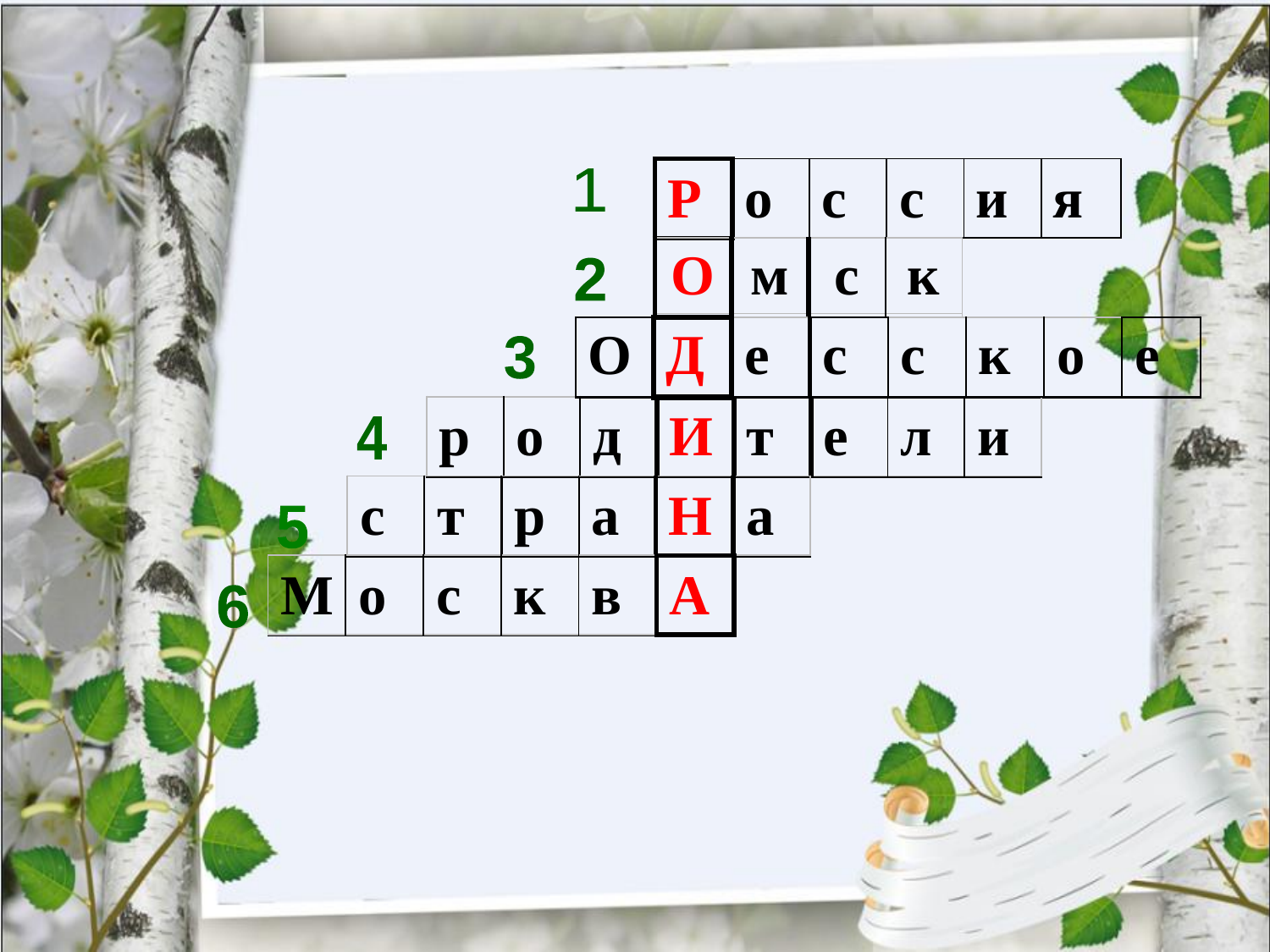

|  |  |  |  |  |  |
| --- | --- | --- | --- | --- | --- |
| Р | о | с | с | и | я |
| --- | --- | --- | --- | --- | --- |
1
|  |  |  |  |
| --- | --- | --- | --- |
| О | м | с | к |
| --- | --- | --- | --- |
2
| О | Д | е | с | с | к | о | е |
| --- | --- | --- | --- | --- | --- | --- | --- |
|  |  |  |  |  |  |  |  |
| --- | --- | --- | --- | --- | --- | --- | --- |
3
|  |  |  |  |  |  |  |  |
| --- | --- | --- | --- | --- | --- | --- | --- |
| р | о | д | И | т | е | л | и |
| --- | --- | --- | --- | --- | --- | --- | --- |
4
|  |  |  |  |  |  |  |
| --- | --- | --- | --- | --- | --- | --- |
| с | т | р | а | Н | а |
| --- | --- | --- | --- | --- | --- |
|  |  |  |  |  |  |
| --- | --- | --- | --- | --- | --- |
5
|  |  |  |  |  |  |  |  |  |  |
| --- | --- | --- | --- | --- | --- | --- | --- | --- | --- |
| М | о | с | к | в | А |
| --- | --- | --- | --- | --- | --- |
|  |  |  |  |  |  |
| --- | --- | --- | --- | --- | --- |
6
|  |  |  |  |  |  |
| --- | --- | --- | --- | --- | --- |
|  |  |  |  |
| --- | --- | --- | --- |
|  |  |  |  |  |  |  |  |  |  |  |  |
| --- | --- | --- | --- | --- | --- | --- | --- | --- | --- | --- | --- |
|  |  |  |  |  |  |  |  |  |  |  |  |
|  |  |  |  |  |  |  |  |  |  |  |  |
|  |  |  |  |  |  |  |  |  |  |  |  |
|  |  |  |  |  |  |  |  |  |  |  |  |
|  |  |  |  |  |  |  |  |  |  |  |  |
|  |  |  |  |  |  |  |  |  |  |  |  |